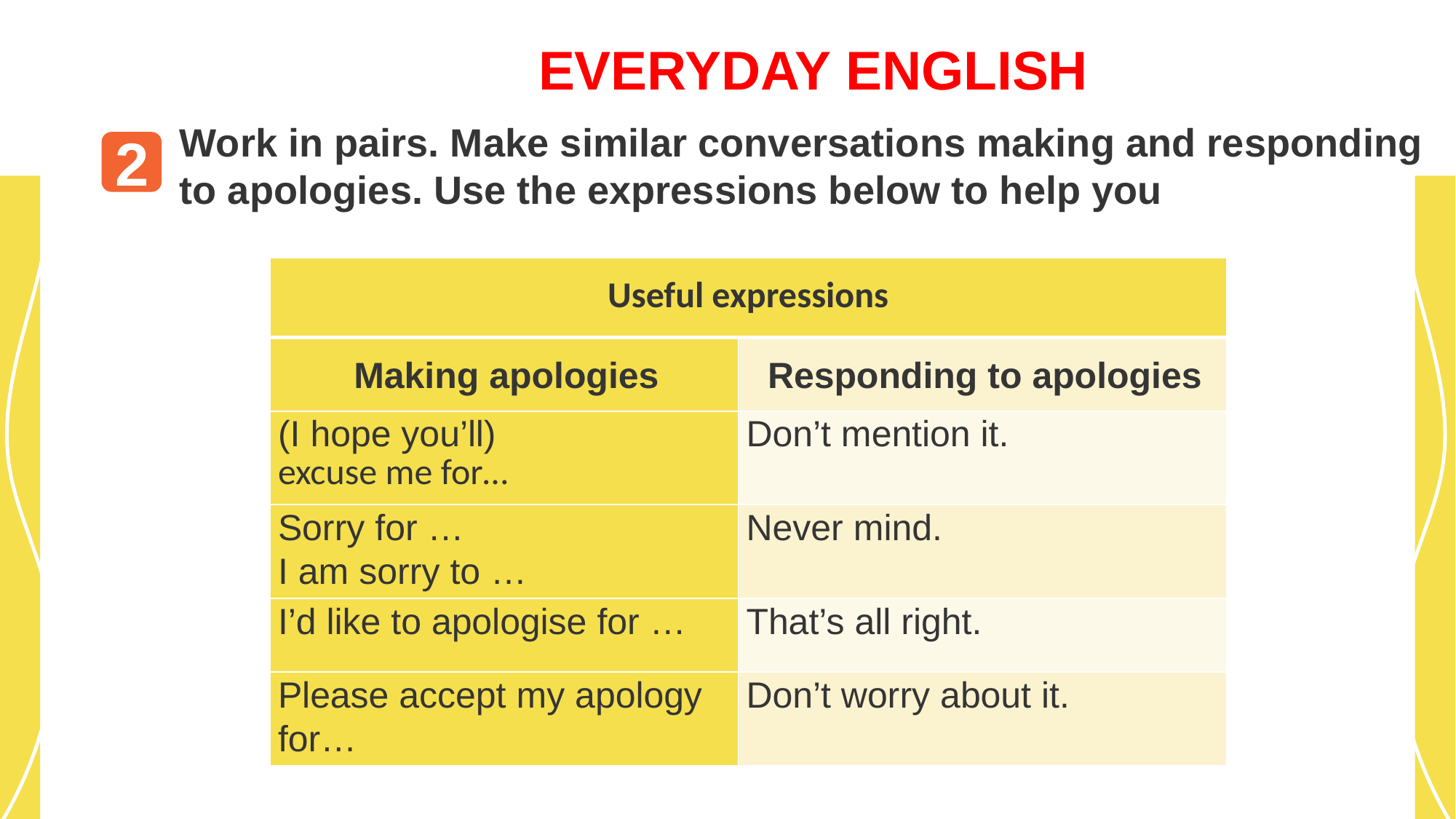

PRACTICE
EVERYDAY ENGLISH
Work in pairs. Make similar conversations making and responding to apologies. Use the expressions below to help you
2

| Useful expressions |  |
| --- | --- |
| Making apologies | Responding to apologies |
| (I hope you’ll) excuse me for… | Don’t mention it. |
| Sorry for … I am sorry to … | Never mind. |
| I’d like to apologise for … | That’s all right. |
| Please accept my apology for… | Don’t worry about it. |